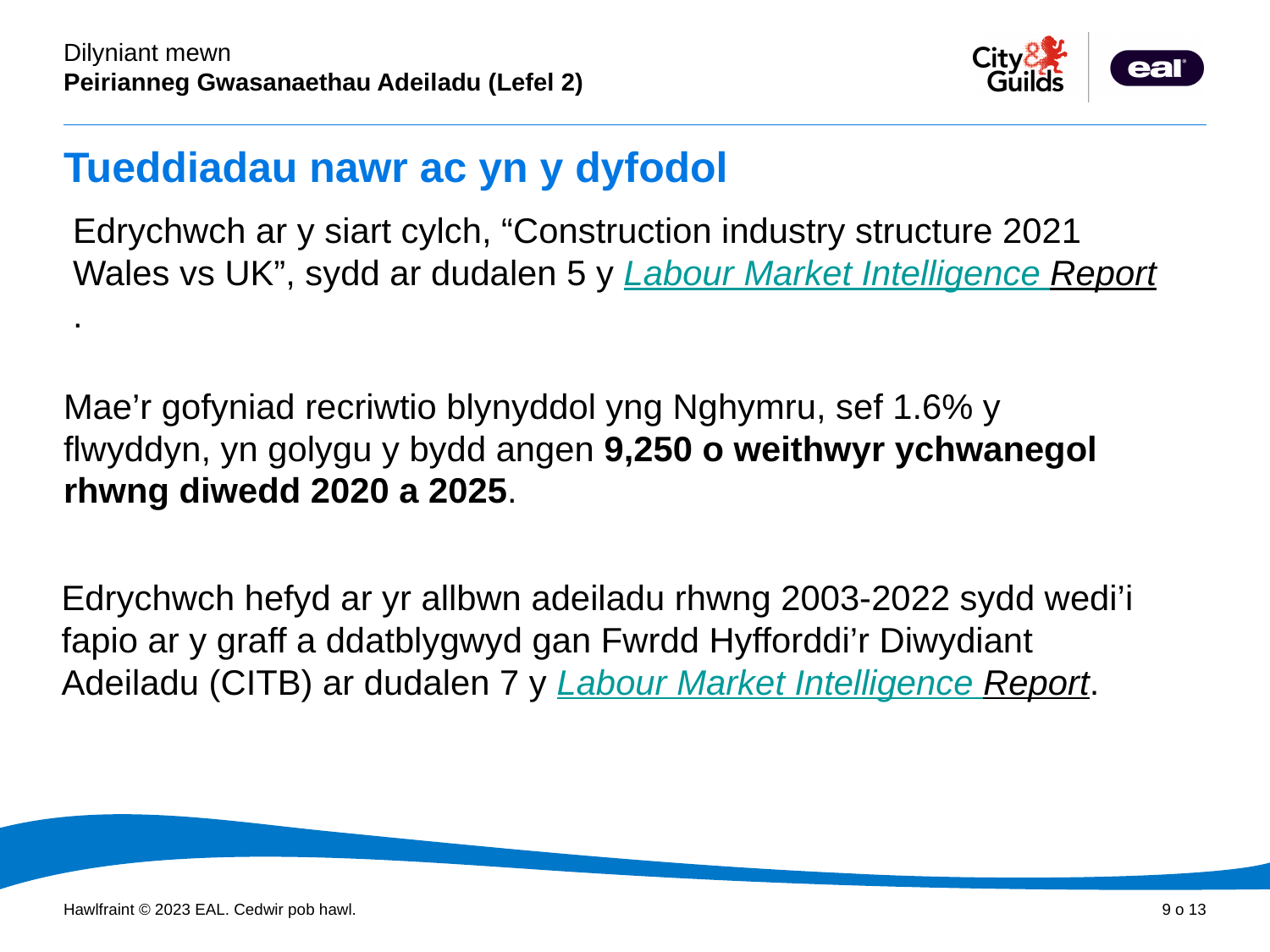

Tueddiadau nawr ac yn y dyfodol
Edrychwch ar y siart cylch, “Construction industry structure 2021 Wales vs UK”, sydd ar dudalen 5 y Labour Market Intelligence Report.

Mae’r gofyniad recriwtio blynyddol yng Nghymru, sef 1.6% y flwyddyn, yn golygu y bydd angen 9,250 o weithwyr ychwanegol rhwng diwedd 2020 a 2025.

Edrychwch hefyd ar yr allbwn adeiladu rhwng 2003-2022 sydd wedi’i fapio ar y graff a ddatblygwyd gan Fwrdd Hyfforddi’r Diwydiant Adeiladu (CITB) ar dudalen 7 y Labour Market Intelligence Report.